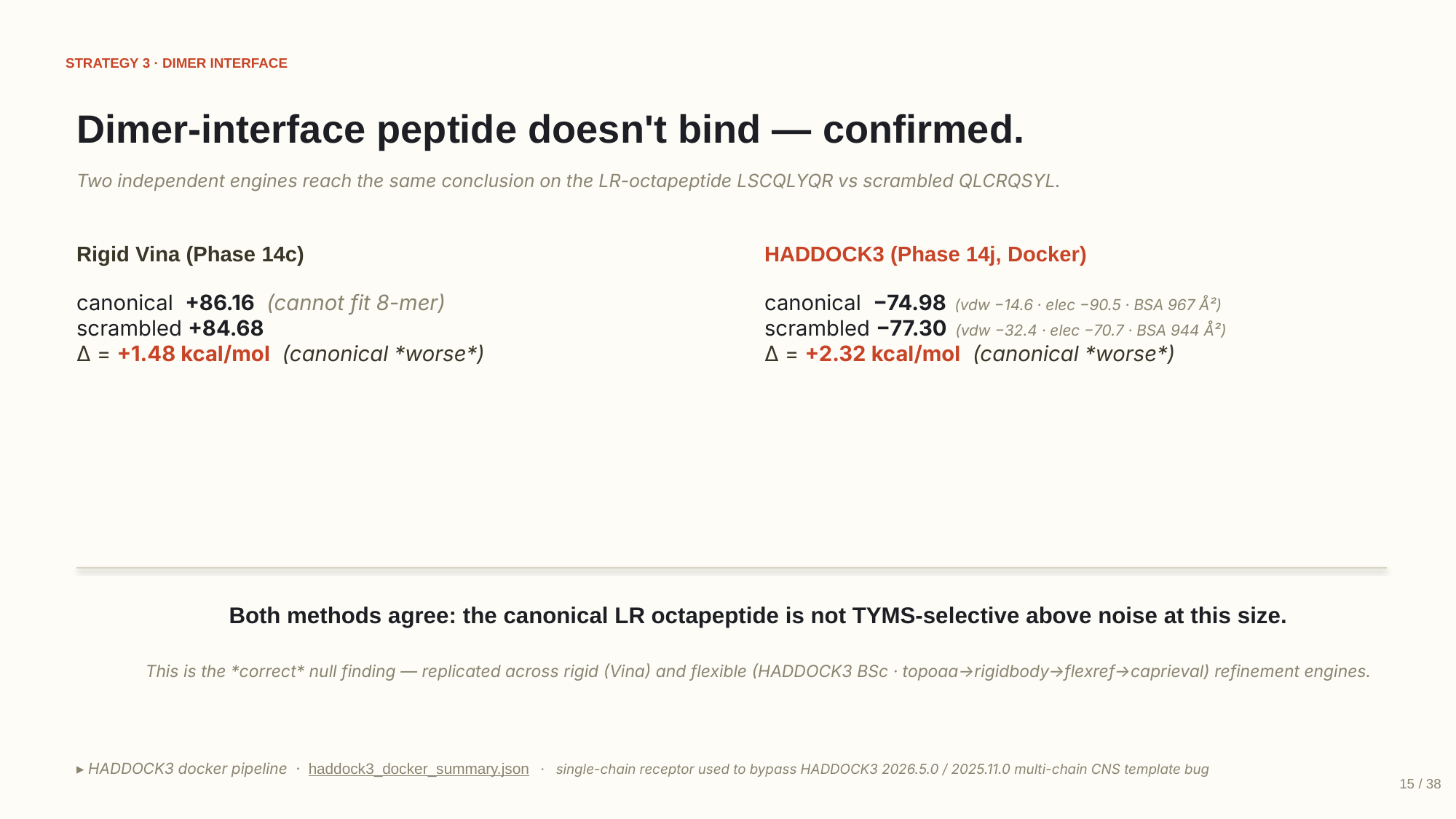

STRATEGY 3 · DIMER INTERFACE
Dimer-interface peptide doesn't bind — confirmed.
Two independent engines reach the same conclusion on the LR-octapeptide LSCQLYQR vs scrambled QLCRQSYL.
Rigid Vina (Phase 14c)
HADDOCK3 (Phase 14j, Docker)
canonical  +86.16  (cannot fit 8-mer)
scrambled +84.68
Δ = +1.48 kcal/mol  (canonical *worse*)
canonical  −74.98  (vdw −14.6 · elec −90.5 · BSA 967 Å²)
scrambled −77.30  (vdw −32.4 · elec −70.7 · BSA 944 Å²)
Δ = +2.32 kcal/mol  (canonical *worse*)
Both methods agree: the canonical LR octapeptide is not TYMS-selective above noise at this size.
This is the *correct* null finding — replicated across rigid (Vina) and flexible (HADDOCK3 BSc · topoaa→rigidbody→flexref→caprieval) refinement engines.
▸ HADDOCK3 docker pipeline  ·  haddock3_docker_summary.json   ·   single-chain receptor used to bypass HADDOCK3 2026.5.0 / 2025.11.0 multi-chain CNS template bug
15 / 38